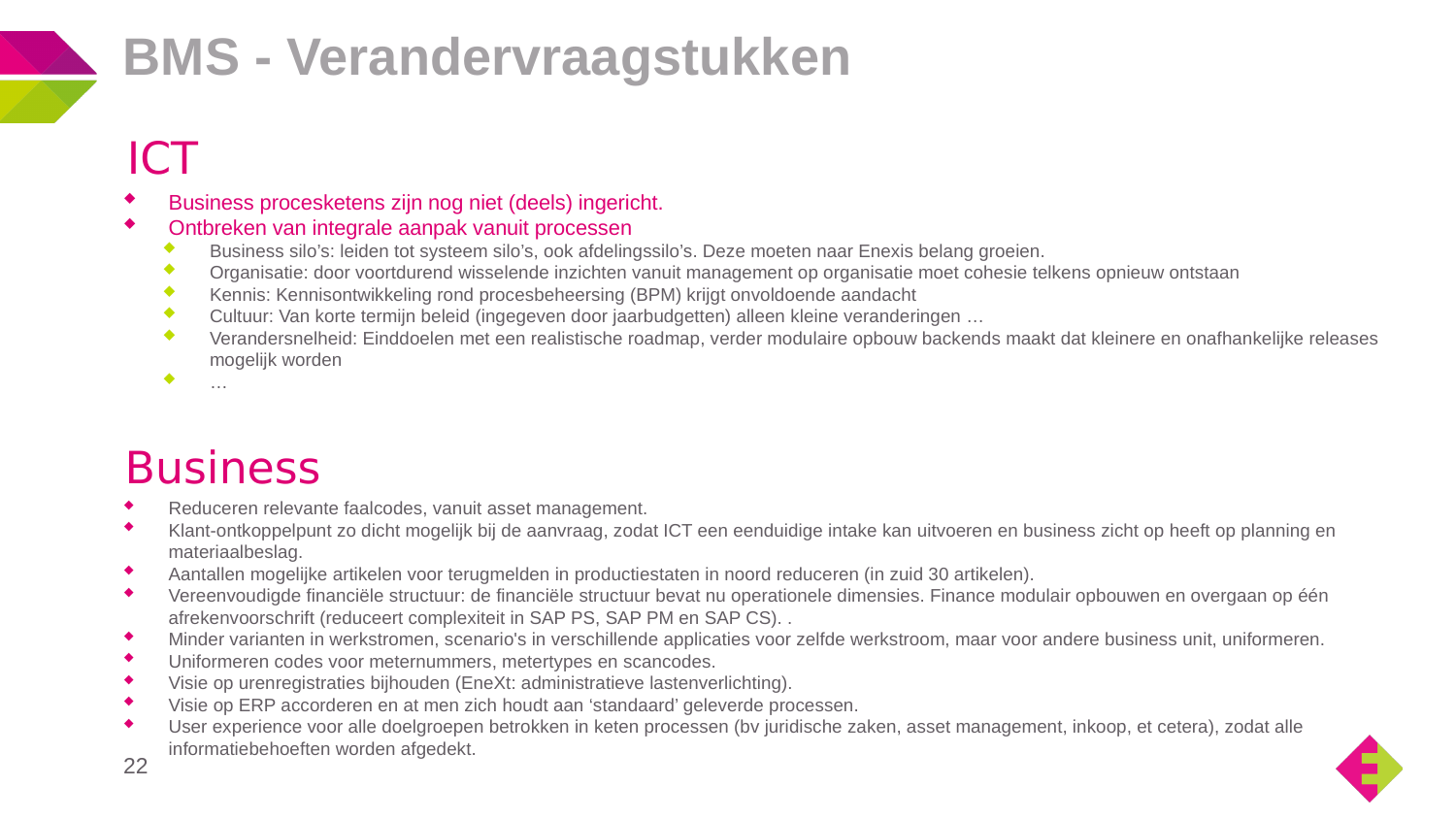

# BMS - Verandervraagstukken
ICT
Business procesketens zijn nog niet (deels) ingericht.
Ontbreken van integrale aanpak vanuit processen
Business silo’s: leiden tot systeem silo’s, ook afdelingssilo’s. Deze moeten naar Enexis belang groeien.
Organisatie: door voortdurend wisselende inzichten vanuit management op organisatie moet cohesie telkens opnieuw ontstaan
Kennis: Kennisontwikkeling rond procesbeheersing (BPM) krijgt onvoldoende aandacht
Cultuur: Van korte termijn beleid (ingegeven door jaarbudgetten) alleen kleine veranderingen …
Verandersnelheid: Einddoelen met een realistische roadmap, verder modulaire opbouw backends maakt dat kleinere en onafhankelijke releases mogelijk worden
…
Business
Reduceren relevante faalcodes, vanuit asset management.
Klant-ontkoppelpunt zo dicht mogelijk bij de aanvraag, zodat ICT een eenduidige intake kan uitvoeren en business zicht op heeft op planning en materiaalbeslag.
Aantallen mogelijke artikelen voor terugmelden in productiestaten in noord reduceren (in zuid 30 artikelen).
Vereenvoudigde financiële structuur: de financiële structuur bevat nu operationele dimensies. Finance modulair opbouwen en overgaan op één afrekenvoorschrift (reduceert complexiteit in SAP PS, SAP PM en SAP CS). .
Minder varianten in werkstromen, scenario's in verschillende applicaties voor zelfde werkstroom, maar voor andere business unit, uniformeren.
Uniformeren codes voor meternummers, metertypes en scancodes.
Visie op urenregistraties bijhouden (EneXt: administratieve lastenverlichting).
Visie op ERP accorderen en at men zich houdt aan ‘standaard’ geleverde processen.
User experience voor alle doelgroepen betrokken in keten processen (bv juridische zaken, asset management, inkoop, et cetera), zodat alle informatiebehoeften worden afgedekt.